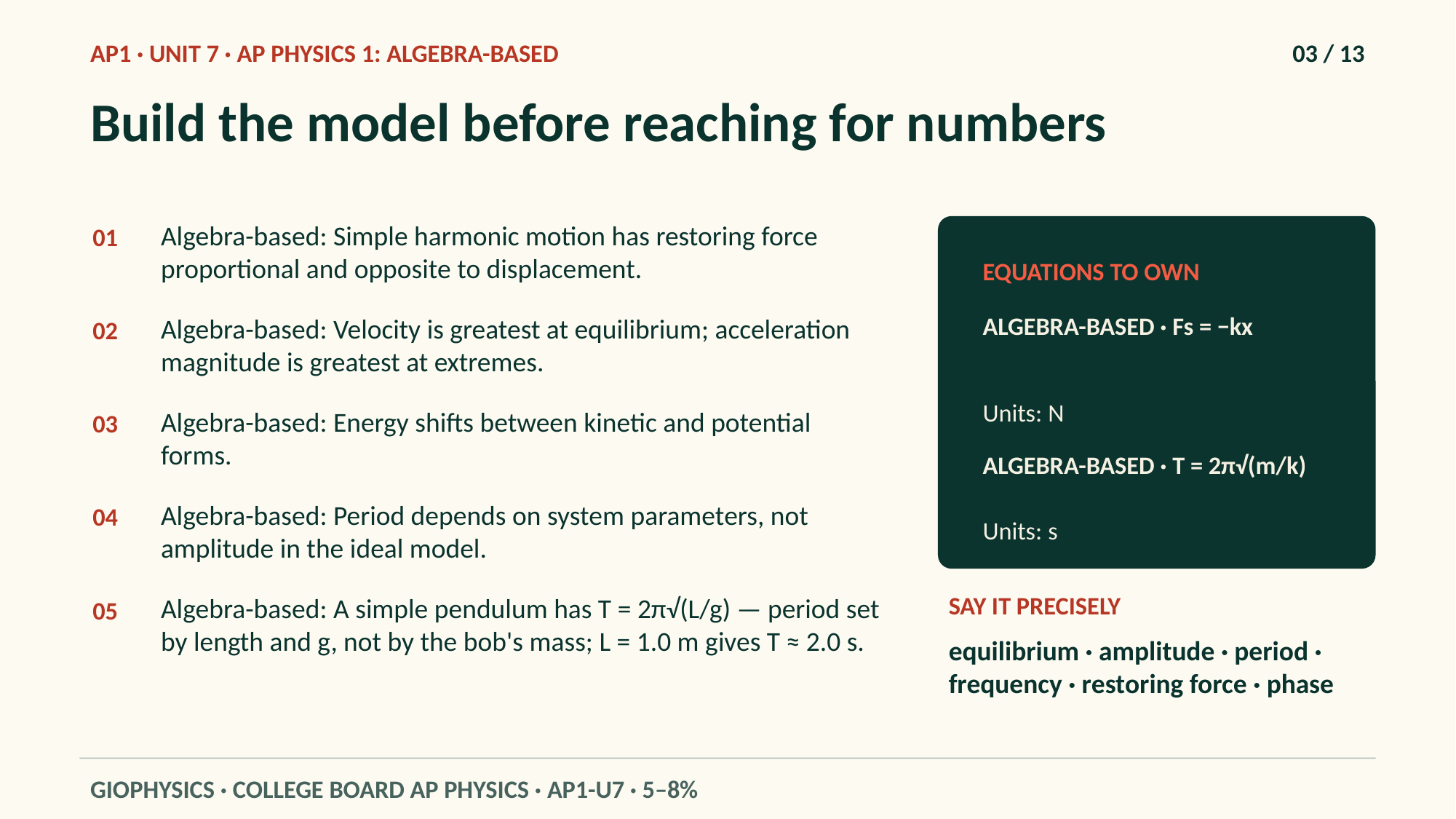

AP1 · UNIT 7 · AP PHYSICS 1: ALGEBRA-BASED
03 / 13
Build the model before reaching for numbers
Algebra-based: Simple harmonic motion has restoring force proportional and opposite to displacement.
01

EQUATIONS TO OWN
ALGEBRA-BASED · Fs = −kx
Algebra-based: Velocity is greatest at equilibrium; acceleration magnitude is greatest at extremes.
02
Units: N
Algebra-based: Energy shifts between kinetic and potential forms.
03
ALGEBRA-BASED · T = 2π√(m/k)
Algebra-based: Period depends on system parameters, not amplitude in the ideal model.
04
Units: s
SAY IT PRECISELY
Algebra-based: A simple pendulum has T = 2π√(L/g) — period set by length and g, not by the bob's mass; L = 1.0 m gives T ≈ 2.0 s.
05
equilibrium · amplitude · period · frequency · restoring force · phase

GIOPHYSICS · COLLEGE BOARD AP PHYSICS · AP1-U7 · 5–8%